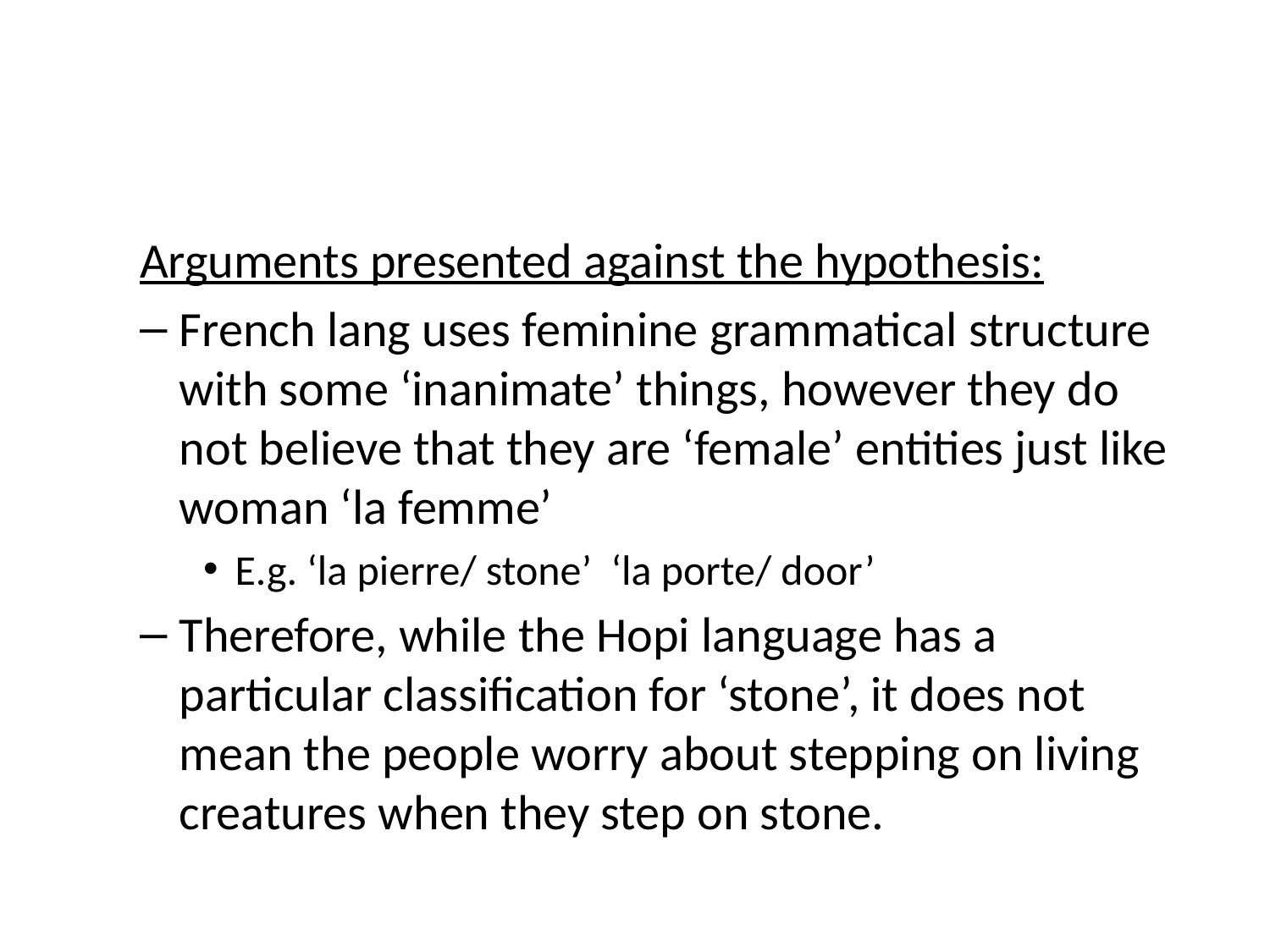

#
Arguments presented against the hypothesis:
French lang uses feminine grammatical structure with some ‘inanimate’ things, however they do not believe that they are ‘female’ entities just like woman ‘la femme’
E.g. ‘la pierre/ stone’  ‘la porte/ door’
Therefore, while the Hopi language has a particular classification for ‘stone’, it does not mean the people worry about stepping on living creatures when they step on stone.